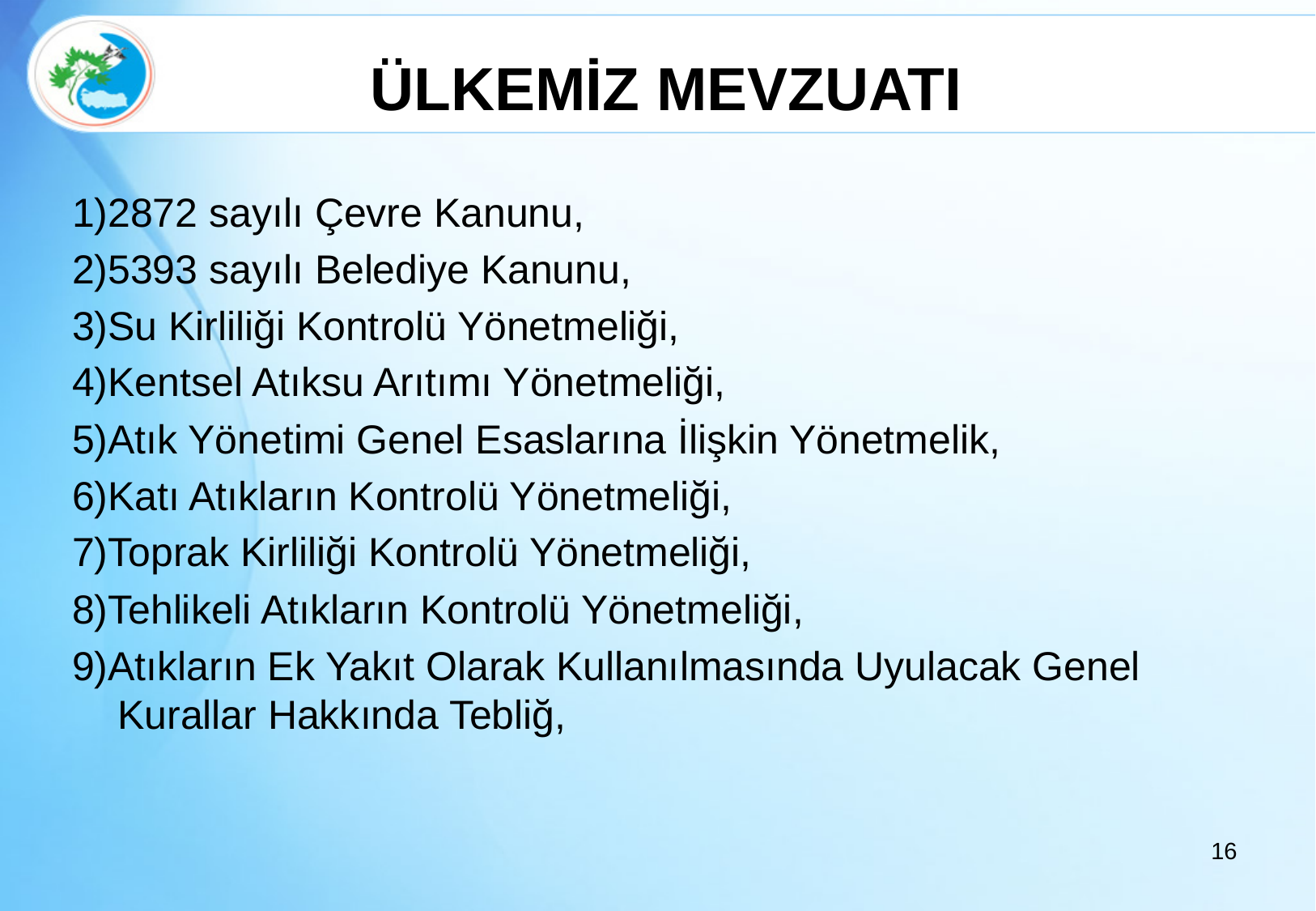

# ÜLKEMİZ MEVZUATI
1)2872 sayılı Çevre Kanunu,
2)5393 sayılı Belediye Kanunu,
3)Su Kirliliği Kontrolü Yönetmeliği,
4)Kentsel Atıksu Arıtımı Yönetmeliği,
5)Atık Yönetimi Genel Esaslarına İlişkin Yönetmelik,
6)Katı Atıkların Kontrolü Yönetmeliği,
7)Toprak Kirliliği Kontrolü Yönetmeliği,
8)Tehlikeli Atıkların Kontrolü Yönetmeliği,
9)Atıkların Ek Yakıt Olarak Kullanılmasında Uyulacak Genel Kurallar Hakkında Tebliğ,

16